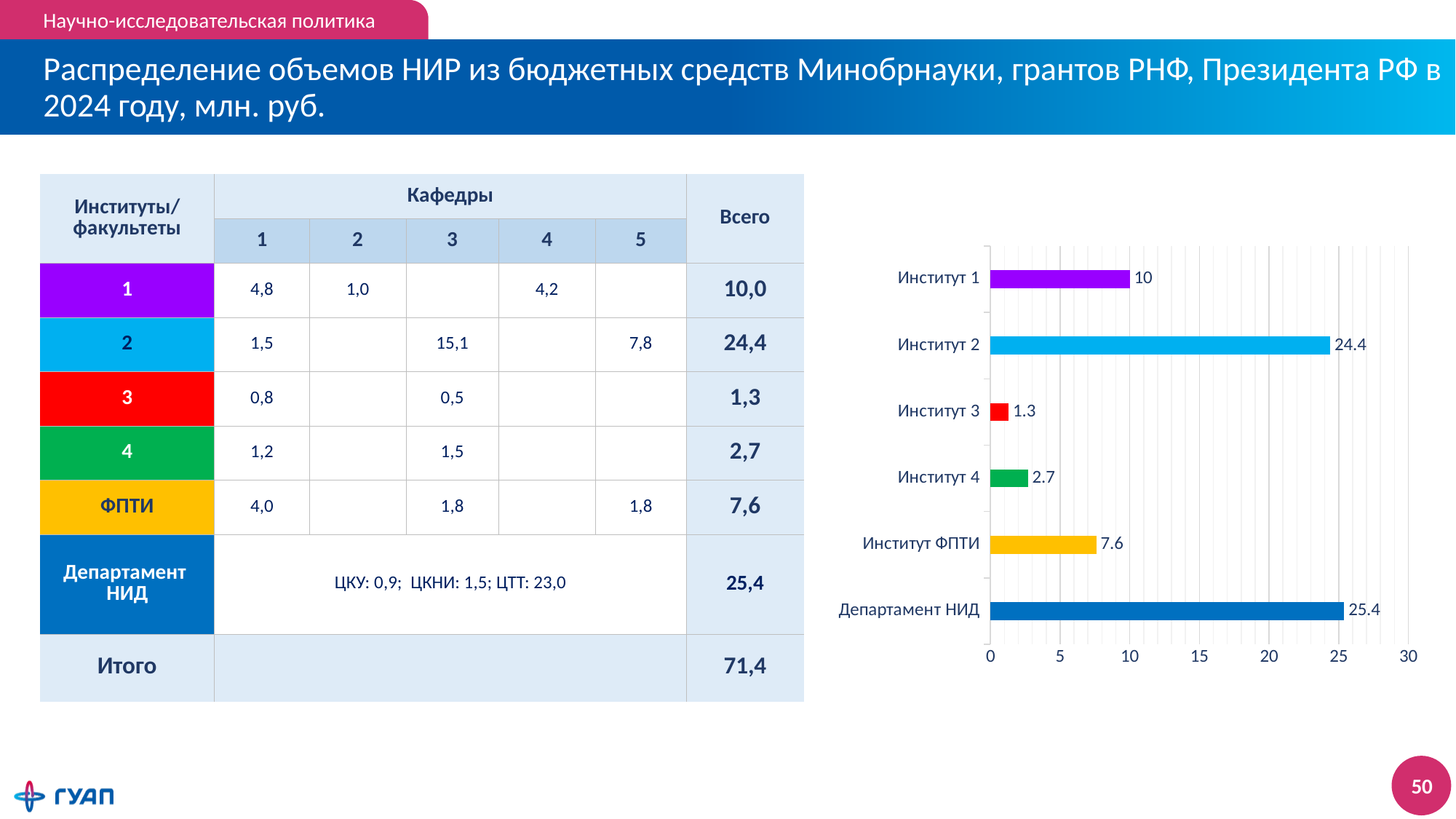

Научно-исследовательская политика

# Распределение объемов НИР из бюджетных средств Минобрнауки, грантов РНФ, Президента РФ в 2024 году, млн. руб.
| Институты/ факультеты | Кафедры |  |  |  |  | Всего |
| --- | --- | --- | --- | --- | --- | --- |
|  | 1 | 2 | 3 | 4 | 5 |  |
| 1 | 4,8 | 1,0 |  | 4,2 |  | 10,0 |
| 2 | 1,5 |  | 15,1 |  | 7,8 | 24,4 |
| 3 | 0,8 |  | 0,5 |  |  | 1,3 |
| 4 | 1,2 |  | 1,5 |  |  | 2,7 |
| ФПТИ | 4,0 |  | 1,8 |  | 1,8 | 7,6 |
| Департамент НИД | ЦКУ: 0,9; ЦКНИ: 1,5; ЦТТ: 23,0 |  |  |  |  | 25,4 |
| Итого |  |  |  |  |  | 71,4 |

### Chart

| Category |  |
|---|---|
| Департамент НИД | 25.4 |
| Институт ФПТИ | 7.6 |
| Институт 4 | 2.7 |
| Институт 3 | 1.3 |
| Институт 2 | 24.4 |
| Институт 1 | 10.0 |